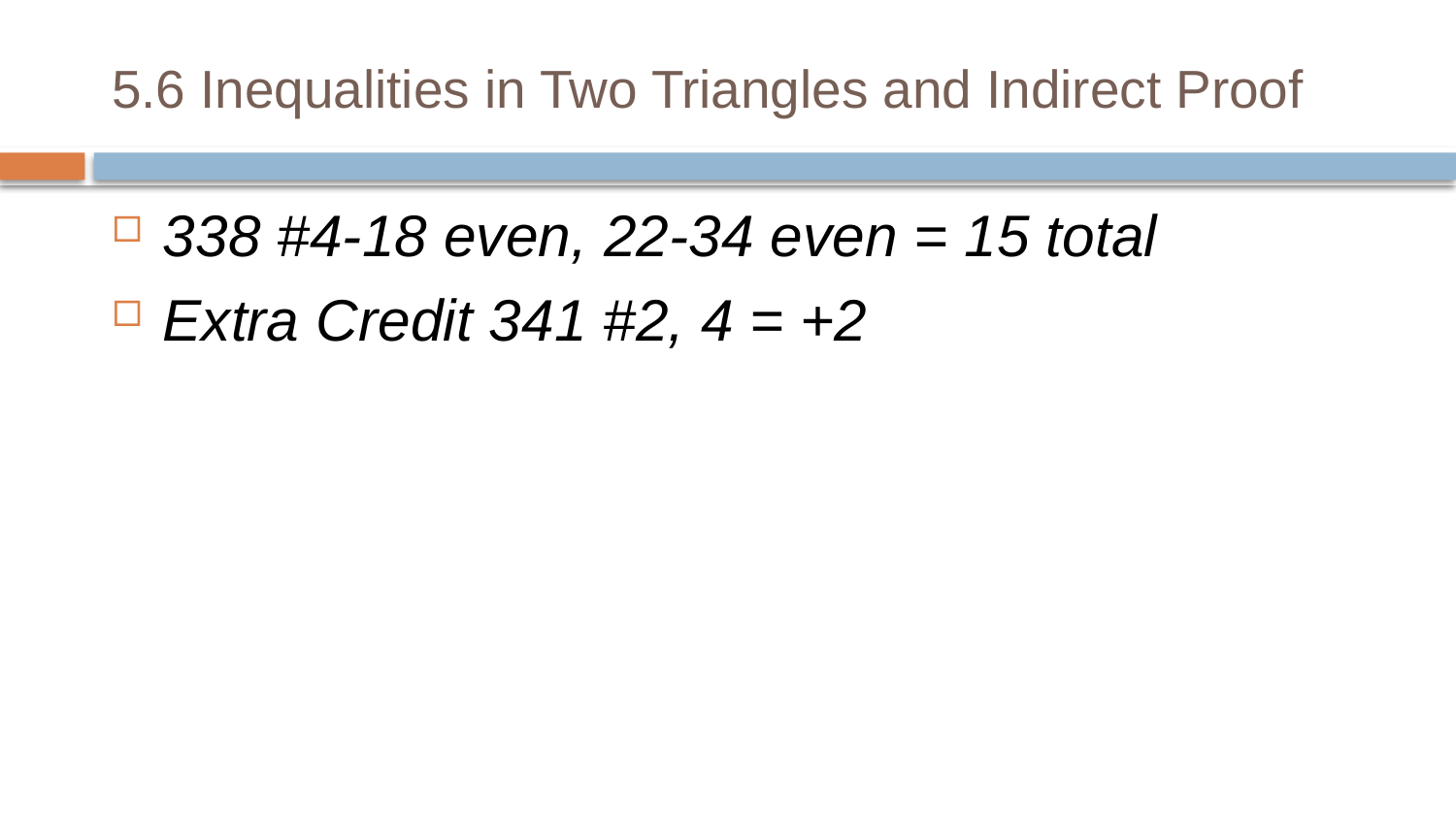

# 5.6 Inequalities in Two Triangles and Indirect Proof
338 #4-18 even, 22-34 even = 15 total
Extra Credit 341 #2, 4 = +2